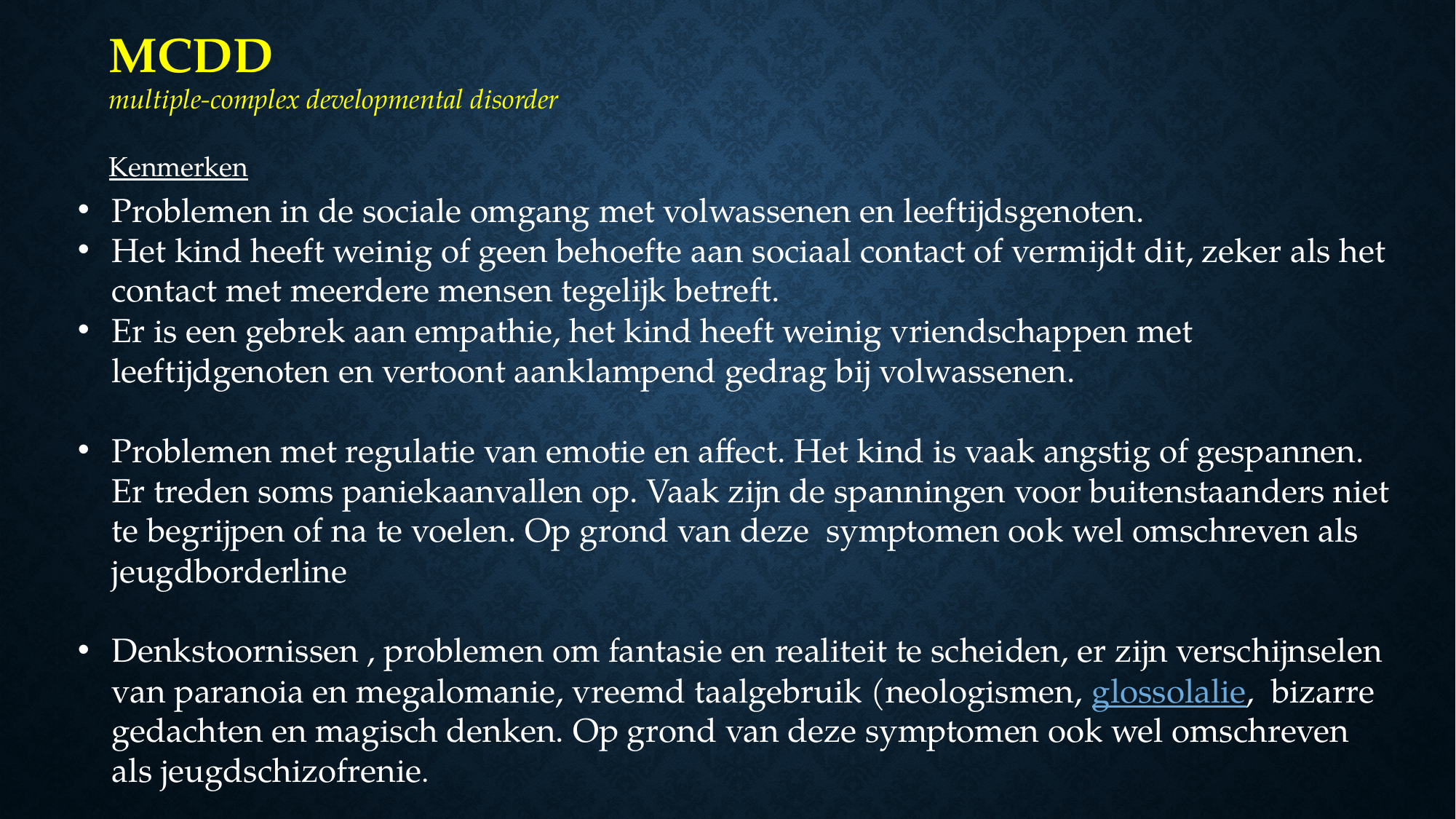

MCDD
multiple-complex developmental disorder
Kenmerken
Problemen in de sociale omgang met volwassenen en leeftijdsgenoten.
Het kind heeft weinig of geen behoefte aan sociaal contact of vermijdt dit, zeker als het contact met meerdere mensen tegelijk betreft.
Er is een gebrek aan empathie, het kind heeft weinig vriendschappen met leeftijdgenoten en vertoont aanklampend gedrag bij volwassenen.

Problemen met regulatie van emotie en affect. Het kind is vaak angstig of gespannen. Er treden soms paniekaanvallen op. Vaak zijn de spanningen voor buitenstaanders niet te begrijpen of na te voelen. Op grond van deze  symptomen ook wel omschreven als jeugdborderline

Denkstoornissen , problemen om fantasie en realiteit te scheiden, er zijn verschijnselen van paranoia en megalomanie, vreemd taalgebruik (neologismen, glossolalie,  bizarre gedachten en magisch denken. Op grond van deze symptomen ook wel omschreven als jeugdschizofrenie.